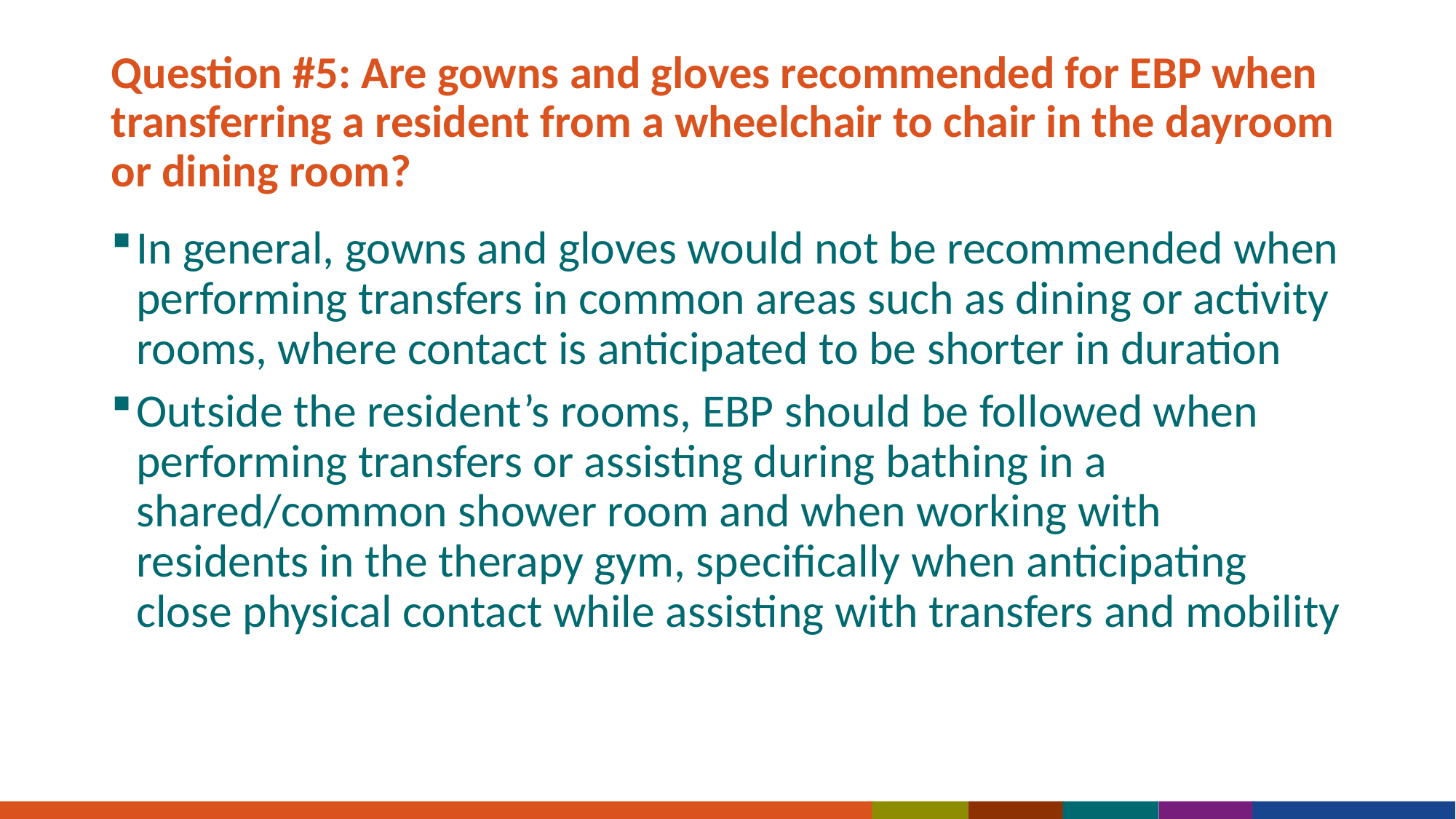

# Question #5: Are gowns and gloves recommended for EBP when transferring a resident from a wheelchair to chair in the dayroom or dining room?

In general, gowns and gloves would not be recommended when performing transfers in common areas such as dining or activity rooms, where contact is anticipated to be shorter in duration
Outside the resident’s rooms, EBP should be followed when performing transfers or assisting during bathing in a shared/common shower room and when working with residents in the therapy gym, specifically when anticipating close physical contact while assisting with transfers and mobility